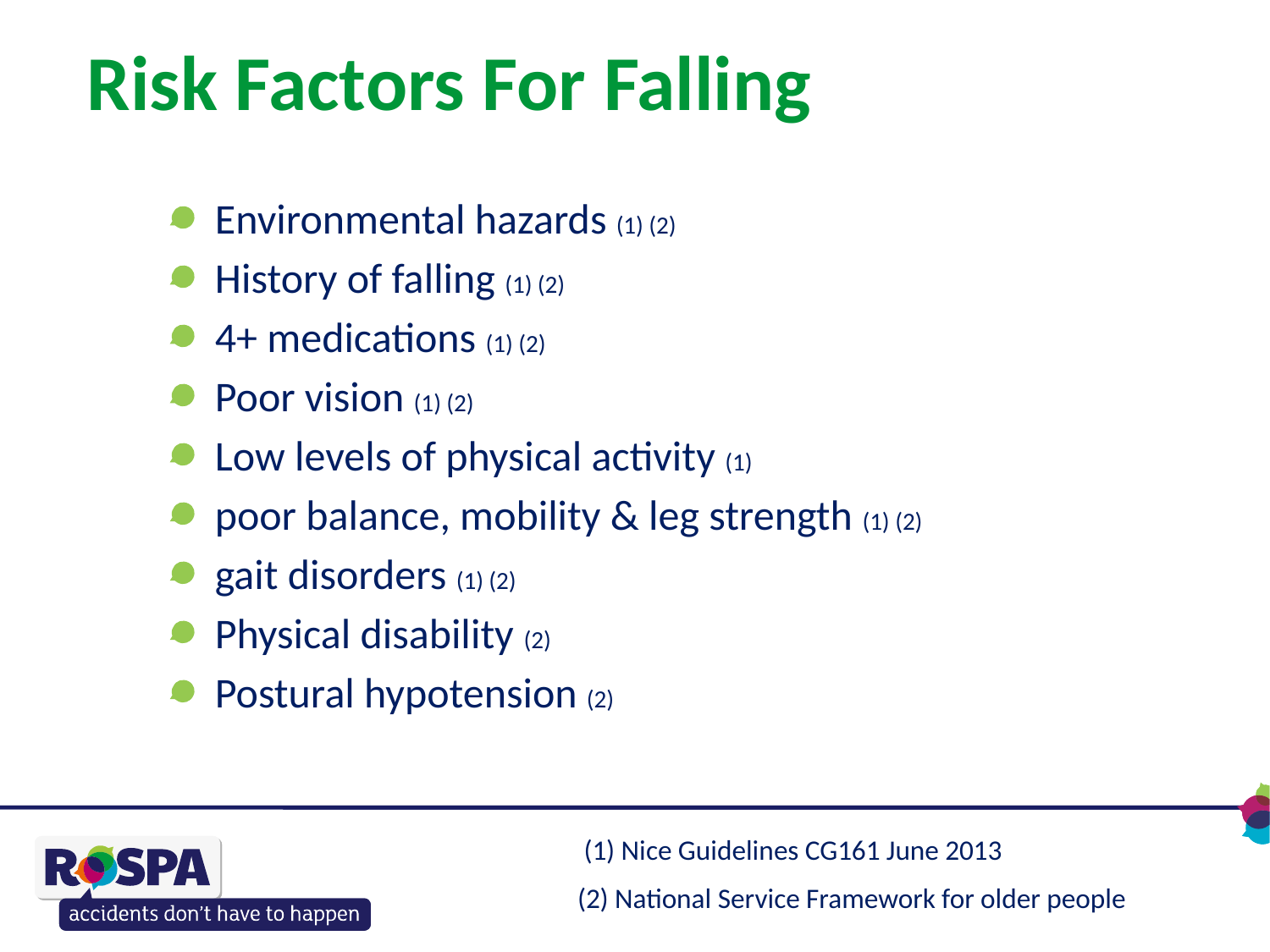

# Risk Factors For Falling

Environmental hazards (1) (2)
History of falling (1) (2)
4+ medications (1) (2)
Poor vision (1) (2)
Low levels of physical activity (1)
poor balance, mobility & leg strength (1) (2)
gait disorders (1) (2)
Physical disability (2)
Postural hypotension (2)

 (1) Nice Guidelines CG161 June 2013
(2) National Service Framework for older people